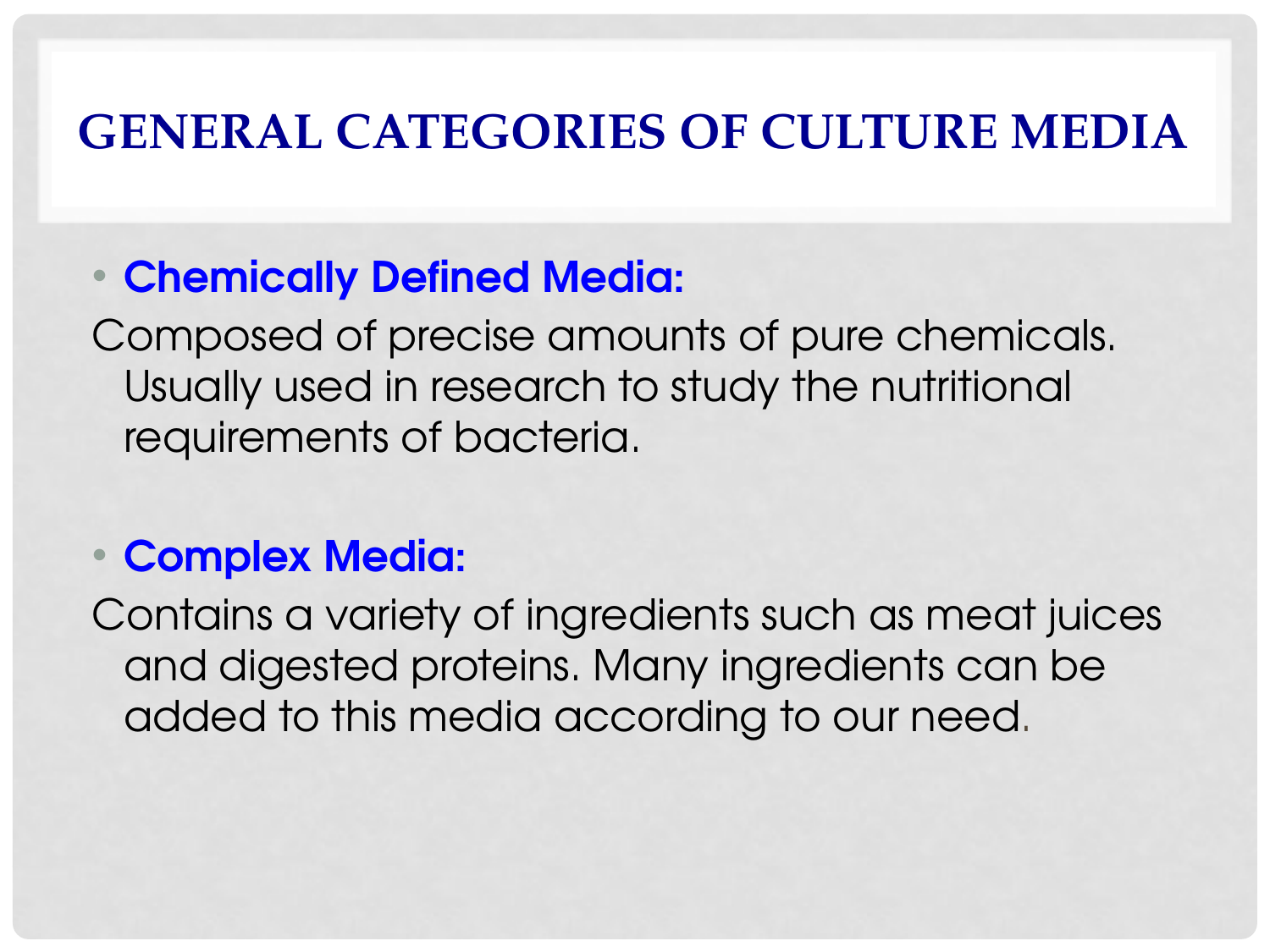

# General Categories of Culture Media
Chemically Defined Media:
Composed of precise amounts of pure chemicals. Usually used in research to study the nutritional requirements of bacteria.

Complex Media:
Contains a variety of ingredients such as meat juices and digested proteins. Many ingredients can be added to this media according to our need.